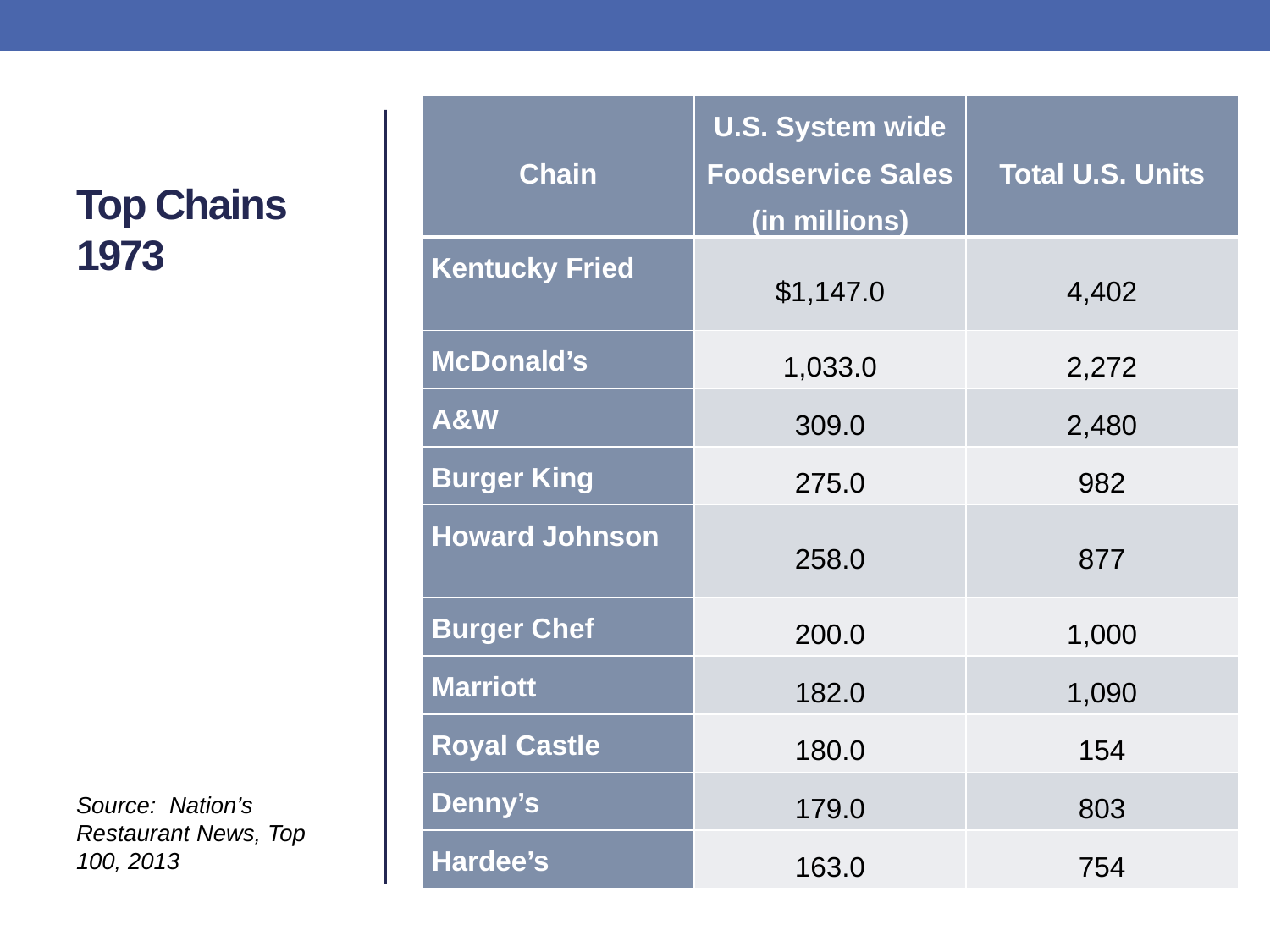

| Chain | U.S. System wide Foodservice Sales (in millions) | Total U.S. Units |
| --- | --- | --- |
| Kentucky Fried | $1,147.0 | 4,402 |
| McDonald’s | 1,033.0 | 2,272 |
| A&W | 309.0 | 2,480 |
| Burger King | 275.0 | 982 |
| Howard Johnson | 258.0 | 877 |
| Burger Chef | 200.0 | 1,000 |
| Marriott | 182.0 | 1,090 |
| Royal Castle | 180.0 | 154 |
| Denny’s | 179.0 | 803 |
| Hardee’s | 163.0 | 754 |
# Top Chains 1973

Source:  Nation’s Restaurant News, Top 100, 2013